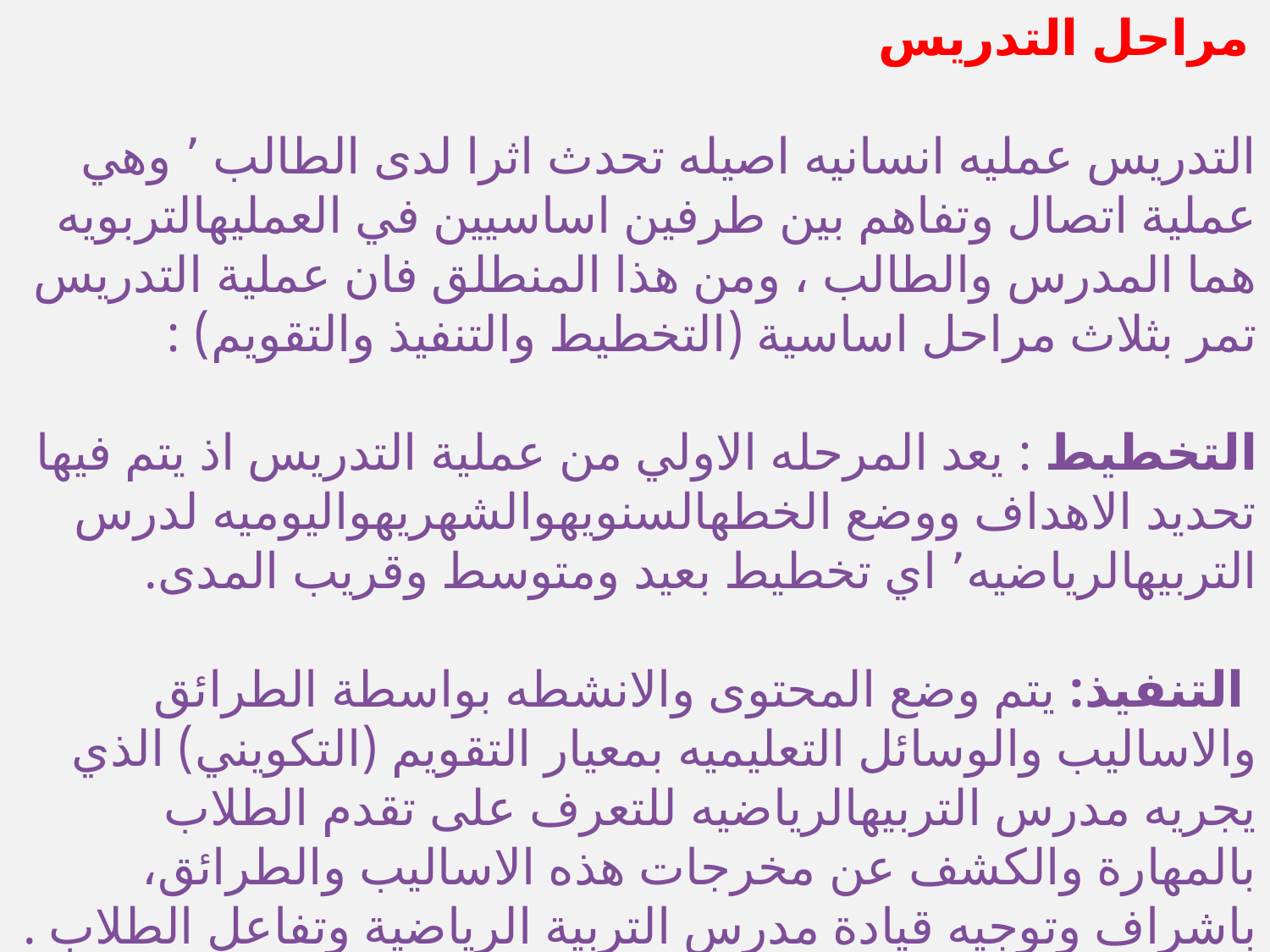

مراحل التدريس

التدريس عمليه انسانيه اصيله تحدث اثرا لدى الطالب ٬ وهي عملية اتصال وتفاهم بين طرفين اساسيين في العمليهالتربويه هما المدرس والطالب ، ومن هذا المنطلق فان عملية التدريس تمر بثلاث مراحل اساسية (التخطيط والتنفيذ والتقويم) :

التخطيط : يعد المرحله الاولي من عملية التدريس اذ يتم فيها تحديد الاهداف ووضع الخطهالسنويهوالشهريهواليوميه لدرس التربيهالرياضيه٬ اي تخطيط بعيد ومتوسط وقريب المدى.

 التنفيذ: يتم وضع المحتوى والانشطه بواسطة الطرائق والاساليب والوسائل التعليميه بمعيار التقويم (التكويني) الذي يجريه مدرس التربيهالرياضيه للتعرف على تقدم الطلاب بالمهارة والكشف عن مخرجات هذه الاساليب والطرائق، باشراف وتوجيه قيادة مدرس التربية الرياضية وتفاعل الطلاب .